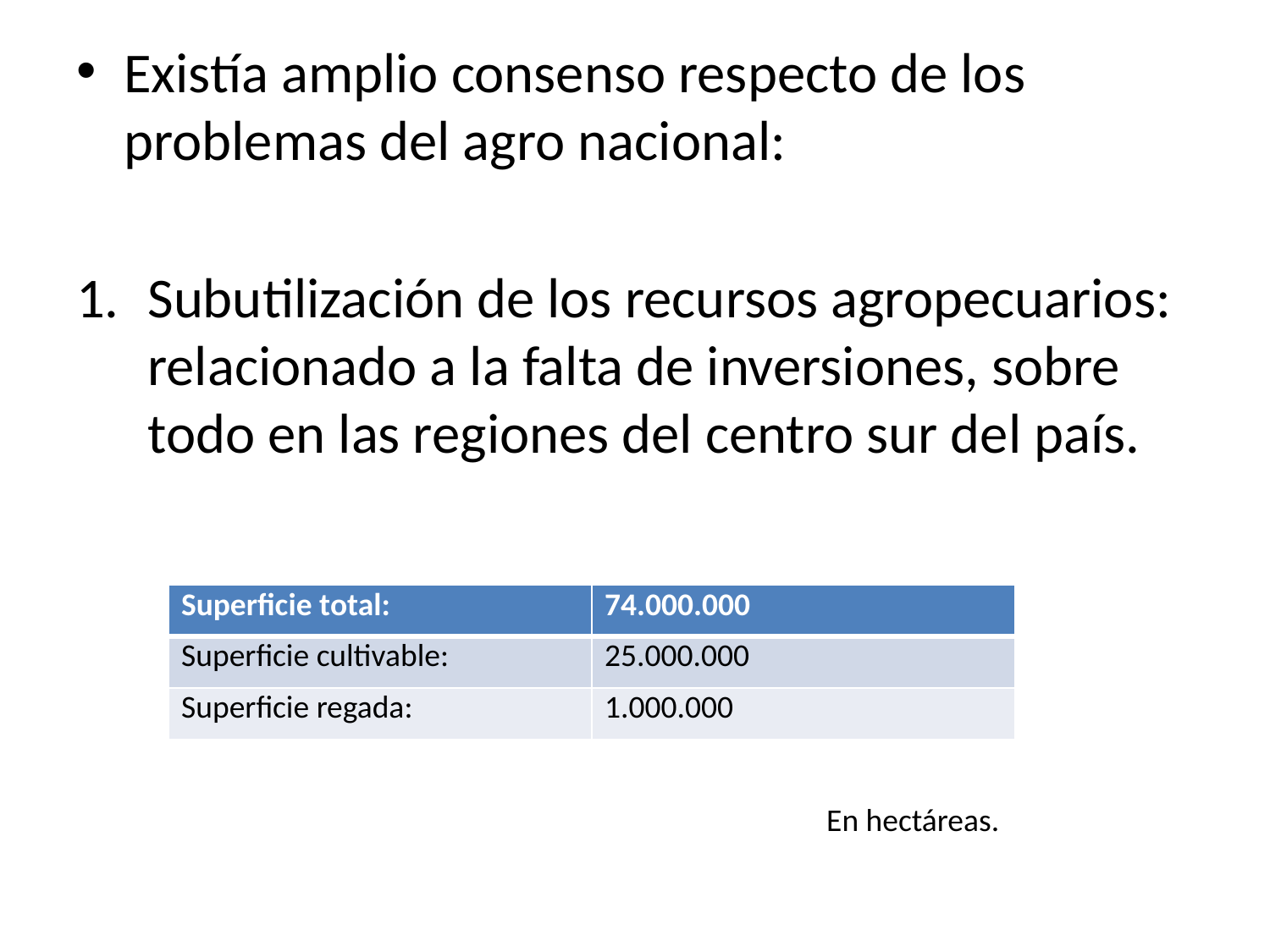

Existía amplio consenso respecto de los problemas del agro nacional:

Subutilización de los recursos agropecuarios: relacionado a la falta de inversiones, sobre todo en las regiones del centro sur del país.

| Superficie total: | 74.000.000 |
| --- | --- |
| Superficie cultivable: | 25.000.000 |
| Superficie regada: | 1.000.000 |
En hectáreas.